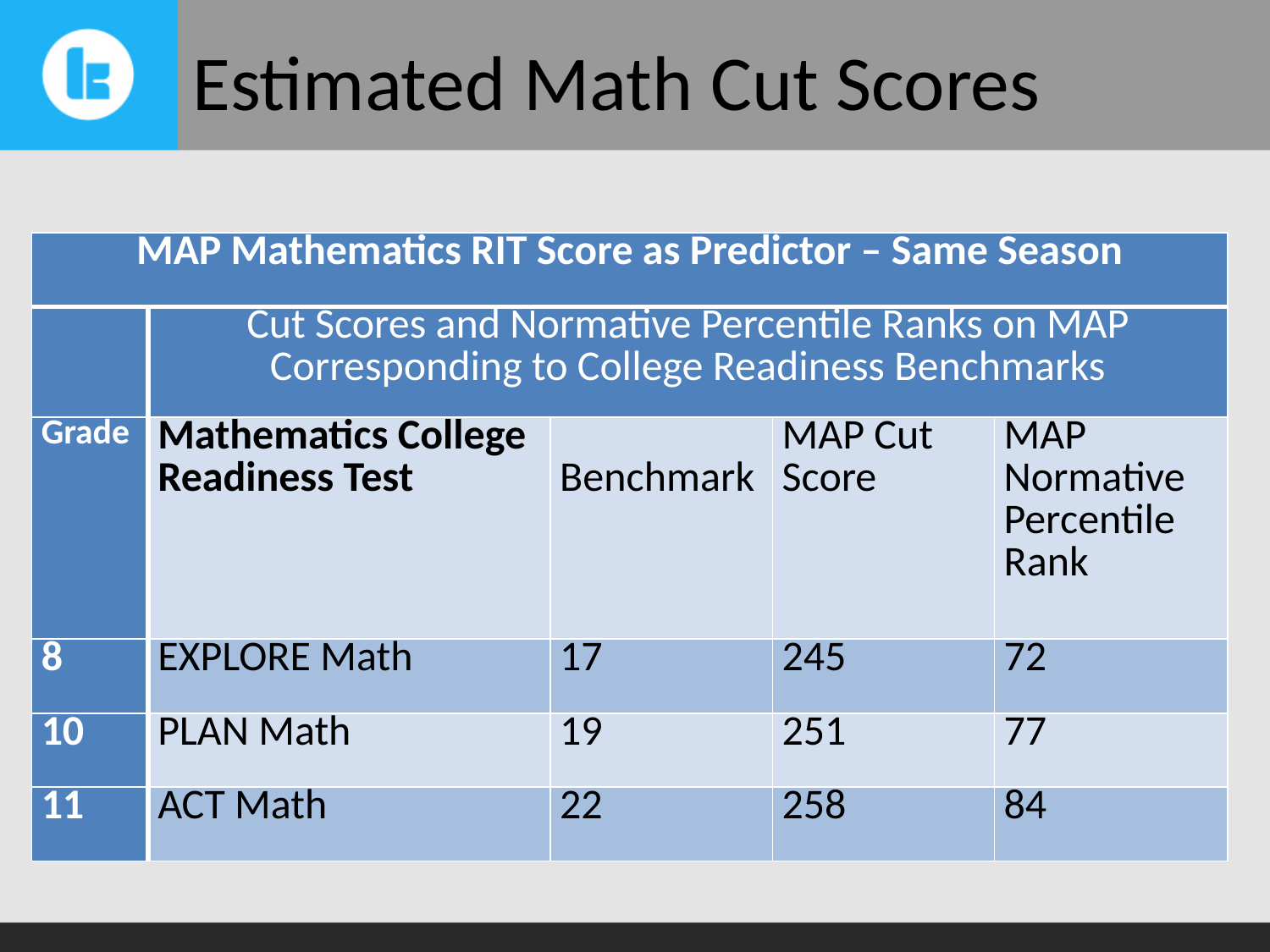

# Estimated Math Cut Scores
| MAP Mathematics RIT Score as Predictor – Same Season |  |  |  |  |
| --- | --- | --- | --- | --- |
|  | Cut Scores and Normative Percentile Ranks on MAP Corresponding to College Readiness Benchmarks |  |  |  |
| Grade | Mathematics College Readiness Test | Benchmark | MAP Cut Score | MAP Normative Percentile Rank |
| 8 | EXPLORE Math | 17 | 245 | 72 |
| 10 | PLAN Math | 19 | 251 | 77 |
| 11 | ACT Math | 22 | 258 | 84 |